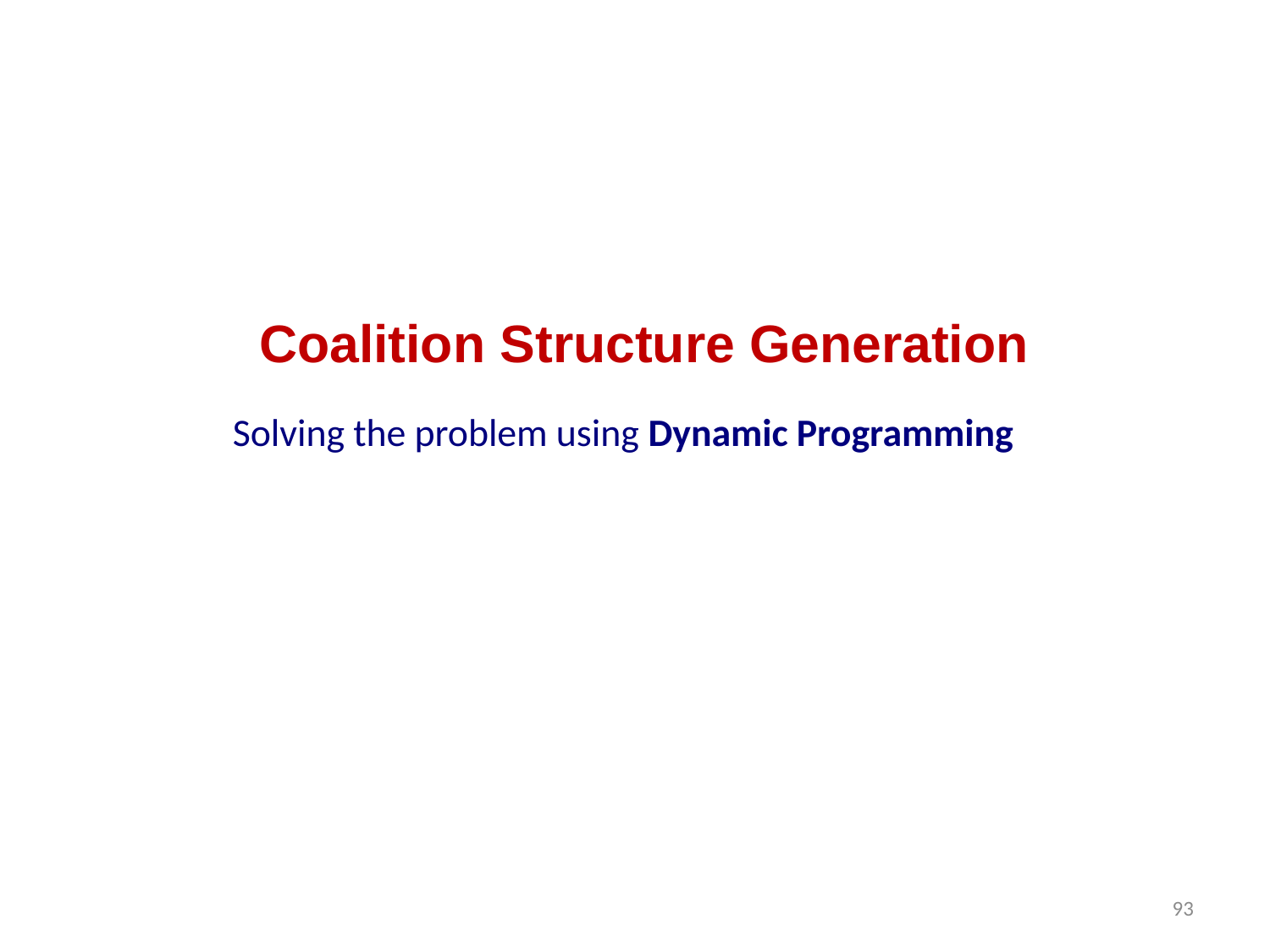

Coalition Structure Generation
Solving the problem using Dynamic Programming
93